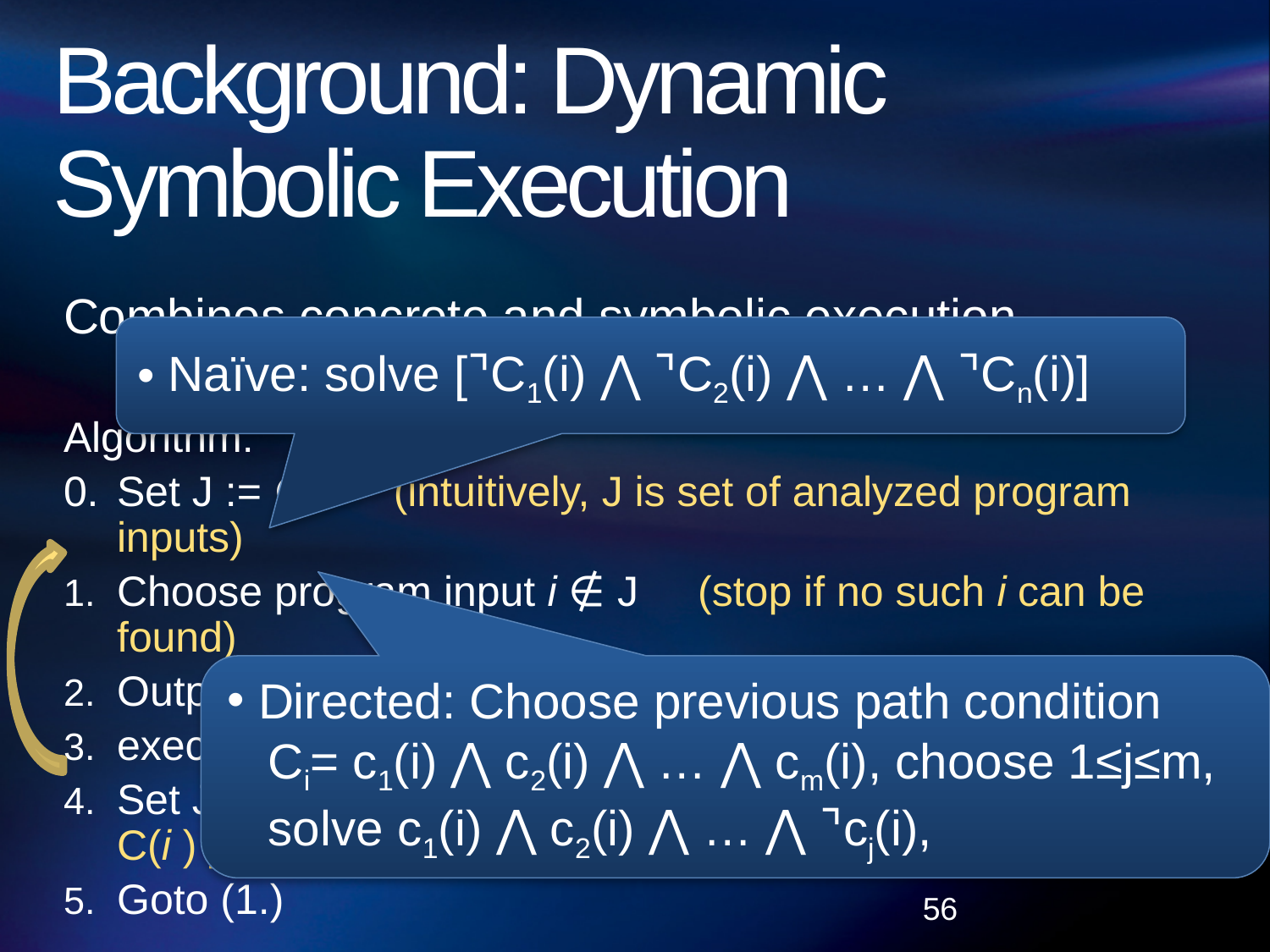

# Background: Dynamic Symbolic Execution

Combines concrete and symbolic execution

Algorithm:
0.	Set J := ∅       (intuitively, J is set of analyzed program inputs)
Choose program input i ∉ J     (stop if no such i can be found)
Output i
execute P(i); record path condition C (in particular, C(i) holds)
Set J := J ∪ C                        (viewing C as the set { i | C(i ) } )
Goto (1.)
 Naïve: solve [⌝C1(i) ⋀ ⌝C2(i) ⋀ … ⋀ ⌝Cn(i)]

 Directed: Choose previous path condition
   Ci= c1(i) ⋀ c2(i) ⋀ … ⋀ cm(i), choose 1≤j≤m,
   solve c1(i) ⋀ c2(i) ⋀ … ⋀ ⌝cj(i),
56